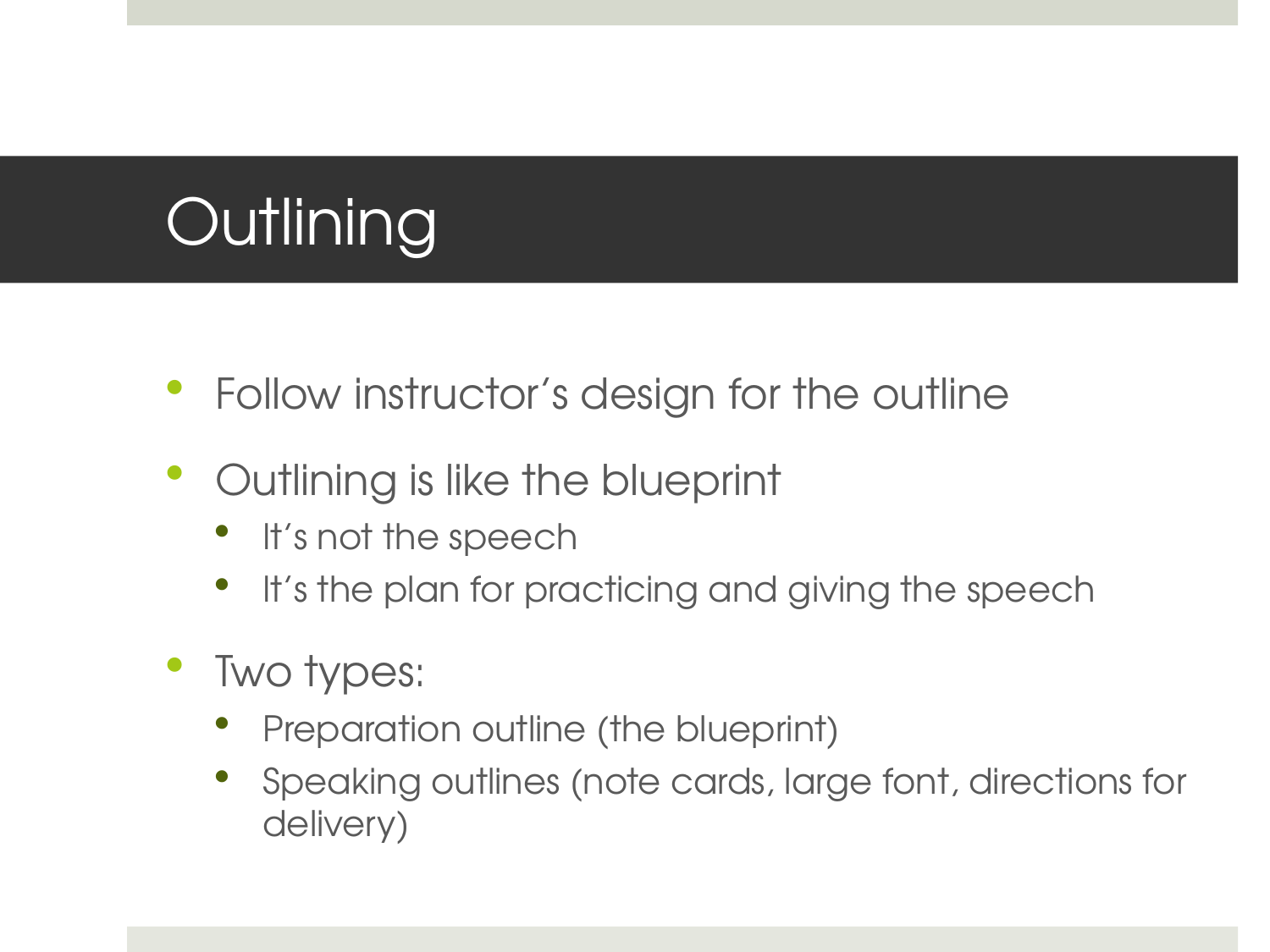

# Outlining
Follow instructor’s design for the outline
Outlining is like the blueprint
It’s not the speech
It’s the plan for practicing and giving the speech
Two types:
Preparation outline (the blueprint)
Speaking outlines (note cards, large font, directions for delivery)